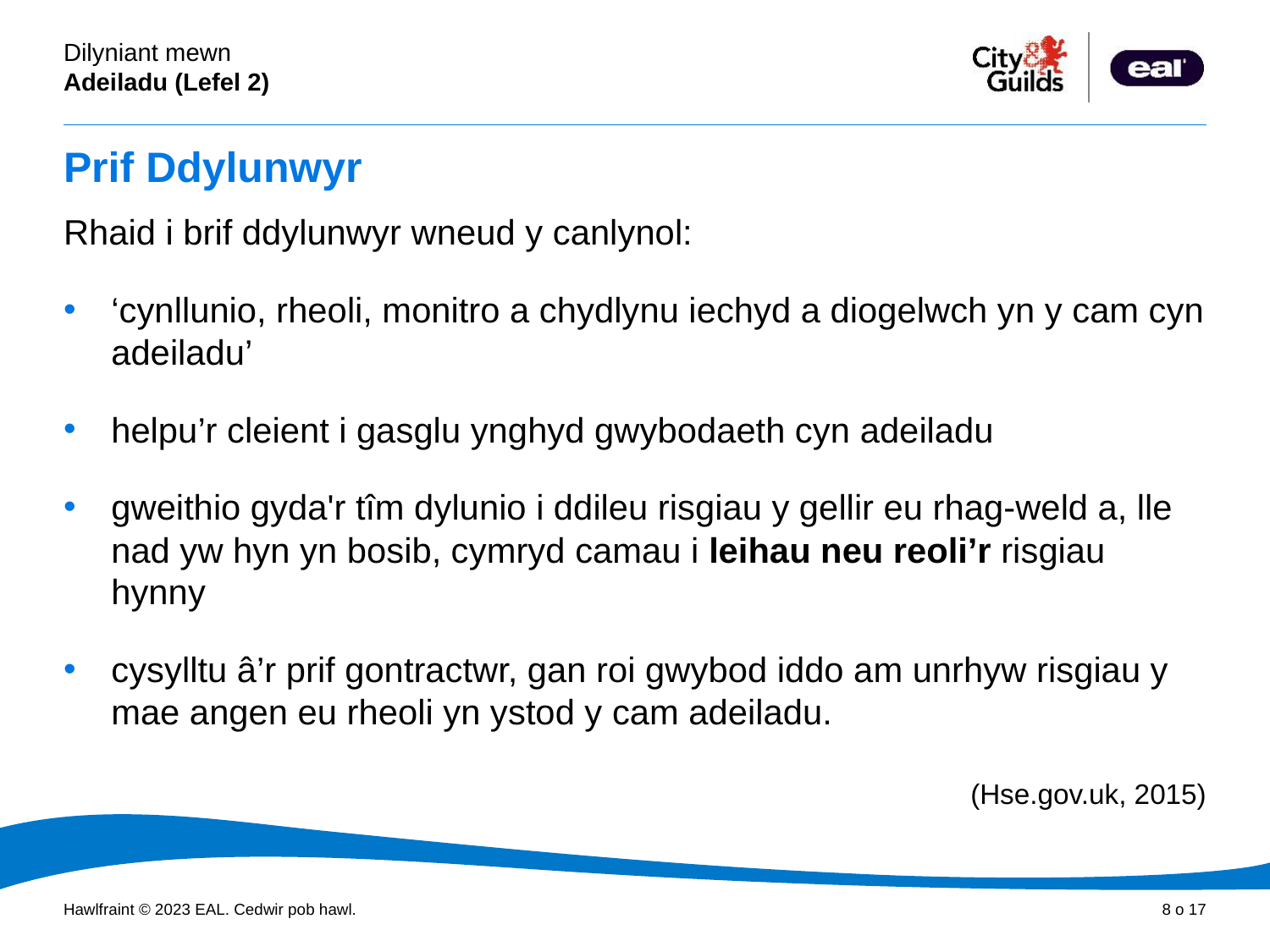

# Prif Ddylunwyr
Rhaid i brif ddylunwyr wneud y canlynol:
‘cynllunio, rheoli, monitro a chydlynu iechyd a diogelwch yn y cam cyn adeiladu’
helpu’r cleient i gasglu ynghyd gwybodaeth cyn adeiladu
gweithio gyda'r tîm dylunio i ddileu risgiau y gellir eu rhag-weld a, lle nad yw hyn yn bosib, cymryd camau i leihau neu reoli’r risgiau hynny
cysylltu â’r prif gontractwr, gan roi gwybod iddo am unrhyw risgiau y mae angen eu rheoli yn ystod y cam adeiladu.
(Hse.gov.uk, 2015)